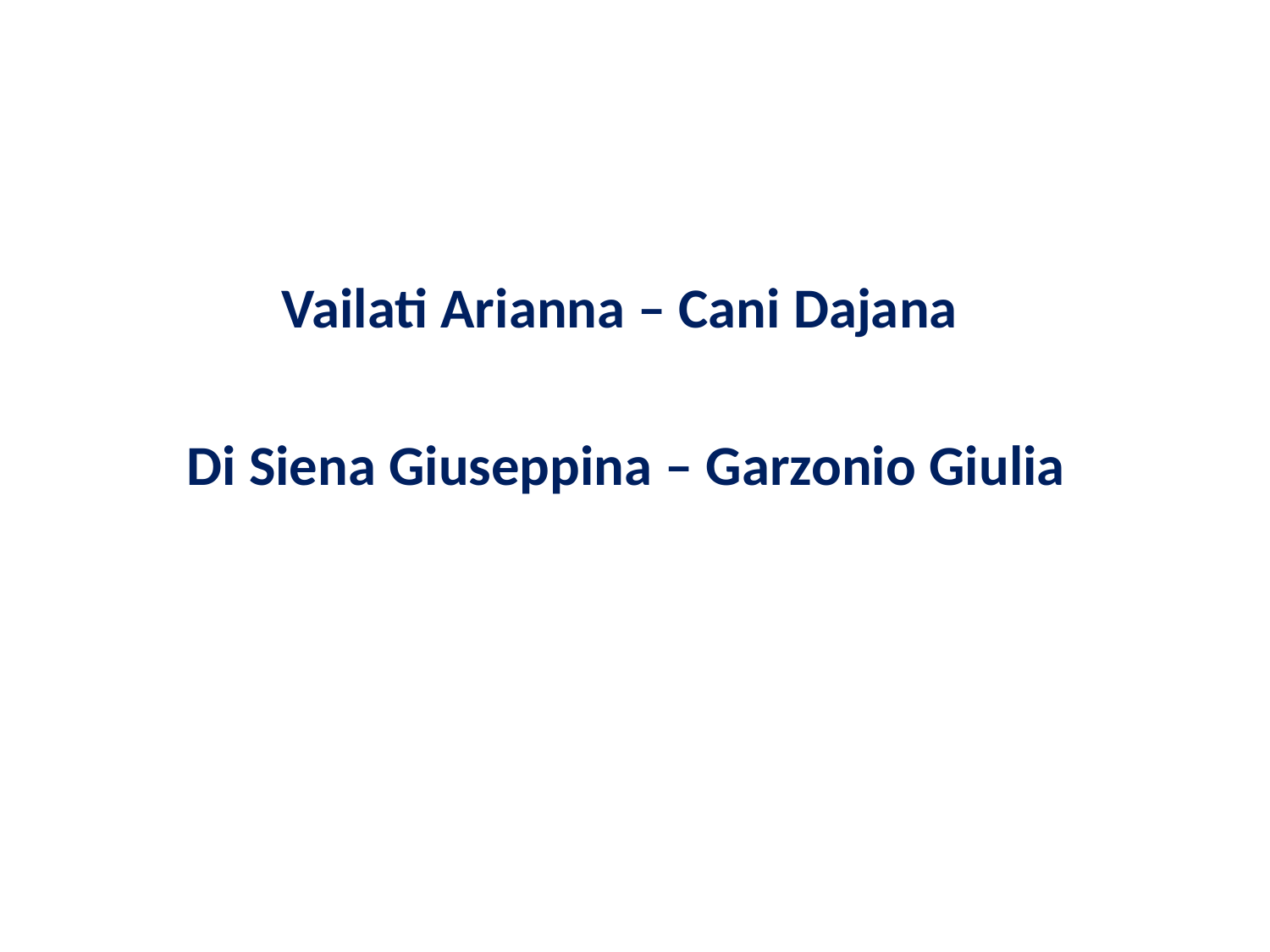

Vailati Arianna – Cani Dajana

Di Siena Giuseppina – Garzonio Giulia